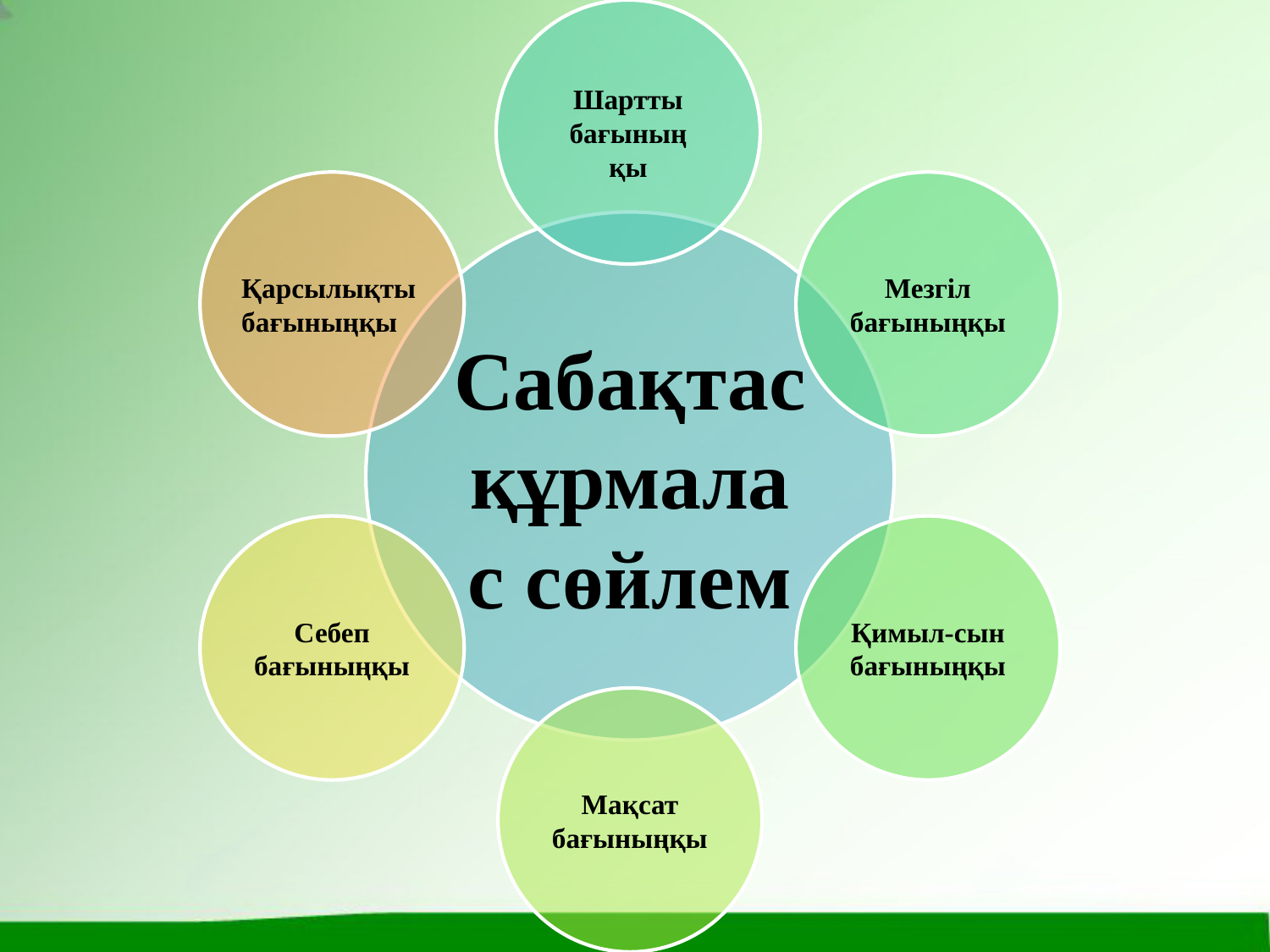

Сабақтас құрмалас сөйлем
Шартты бағының
қы
Мезгіл бағыныңқы
Қимыл-сын бағыныңқы
Мақсат бағыныңқы
Себеп бағыныңқы
Қарсылықты бағыныңқы